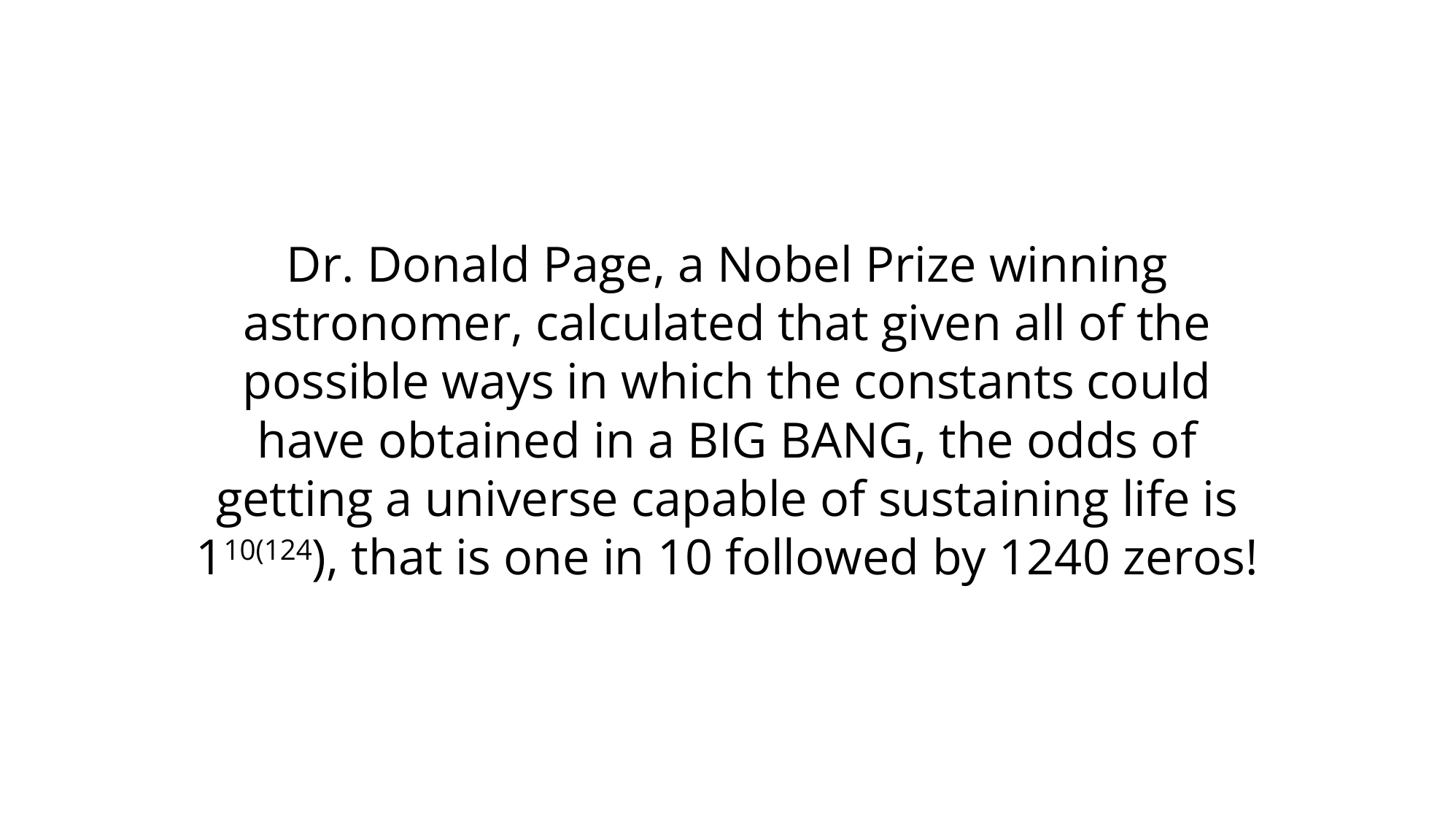

Dr. Donald Page, a Nobel Prize winning astronomer, calculated that given all of the possible ways in which the constants could have obtained in a BIG BANG, the odds of getting a universe capable of sustaining life is 110(124), that is one in 10 followed by 1240 zeros!